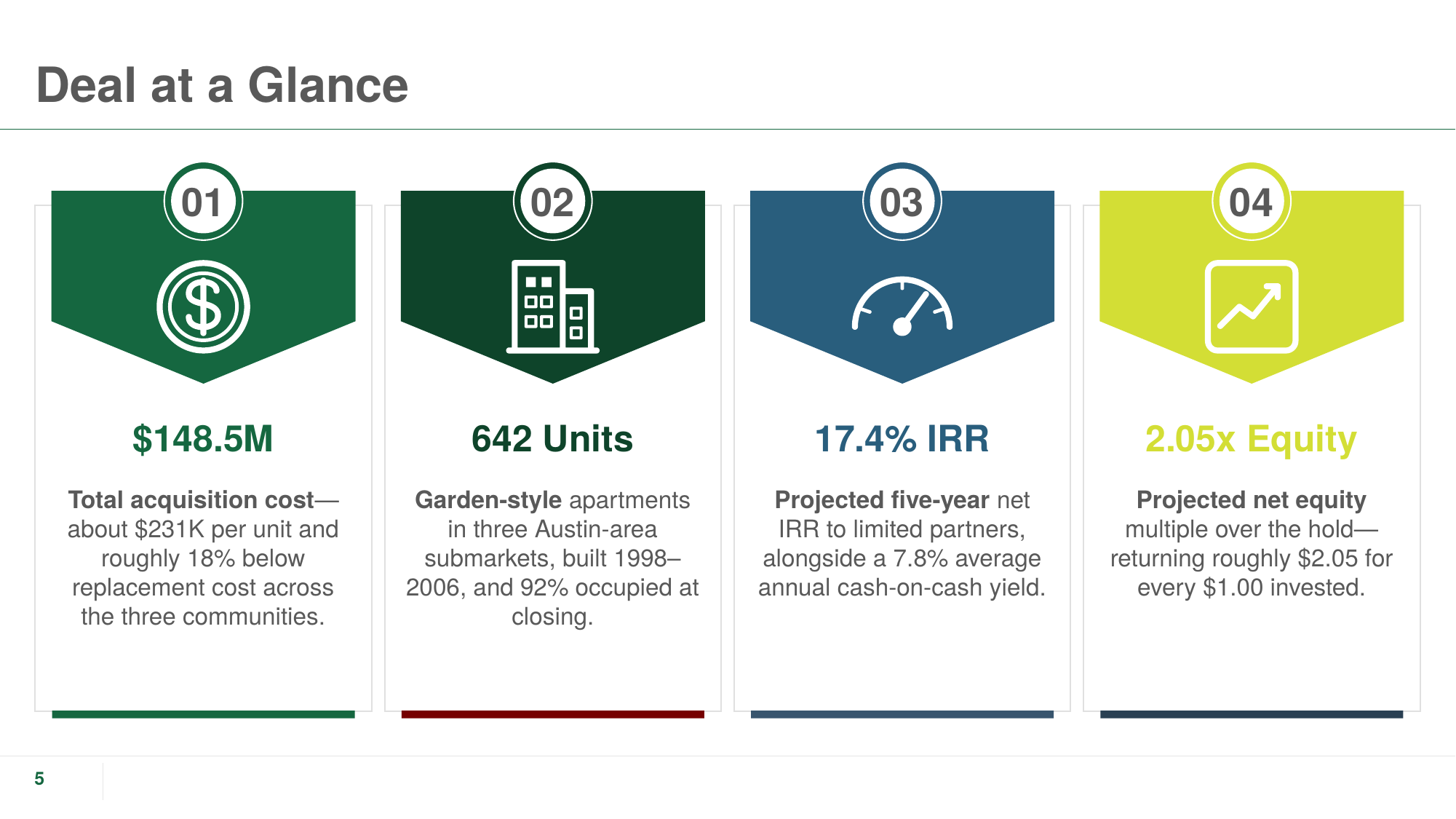

# Deal at a Glance

01

02

03

04

$148.5M
642 Units
17.4% IRR
2.05x Equity
Total acquisition cost—about $231K per unit and roughly 18% below replacement cost across the three communities.
Garden-style apartments in three Austin-area submarkets, built 1998–2006, and 92% occupied at closing.
Projected five-year net IRR to limited partners, alongside a 7.8% average annual cash-on-cash yield.
Projected net equity multiple over the hold—returning roughly $2.05 for every $1.00 invested.

5